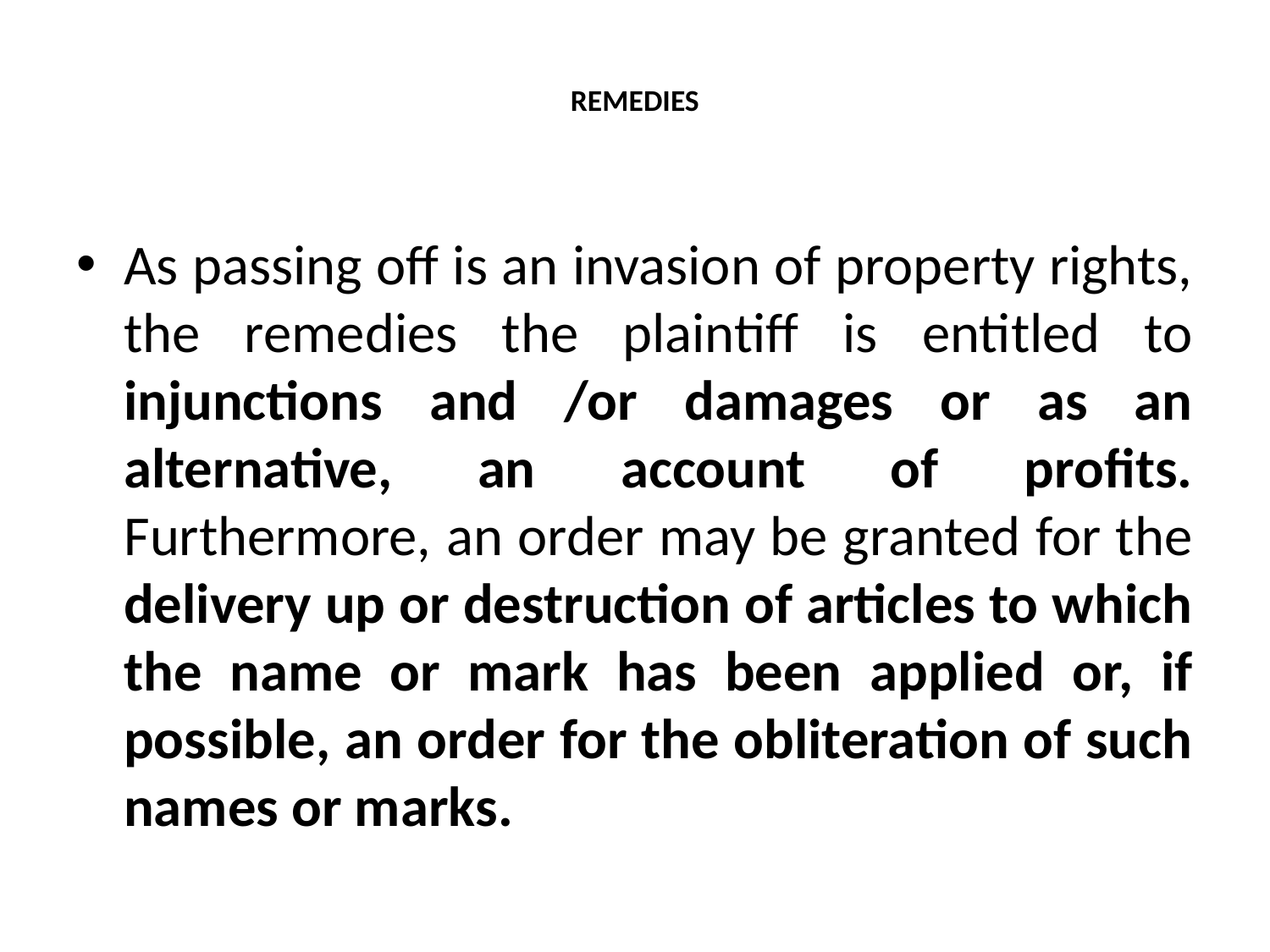

# REMEDIES
As passing off is an invasion of property rights, the remedies the plaintiff is entitled to injunctions and /or damages or as an alternative, an account of profits. Furthermore, an order may be granted for the delivery up or destruction of articles to which the name or mark has been applied or, if possible, an order for the obliteration of such names or marks.